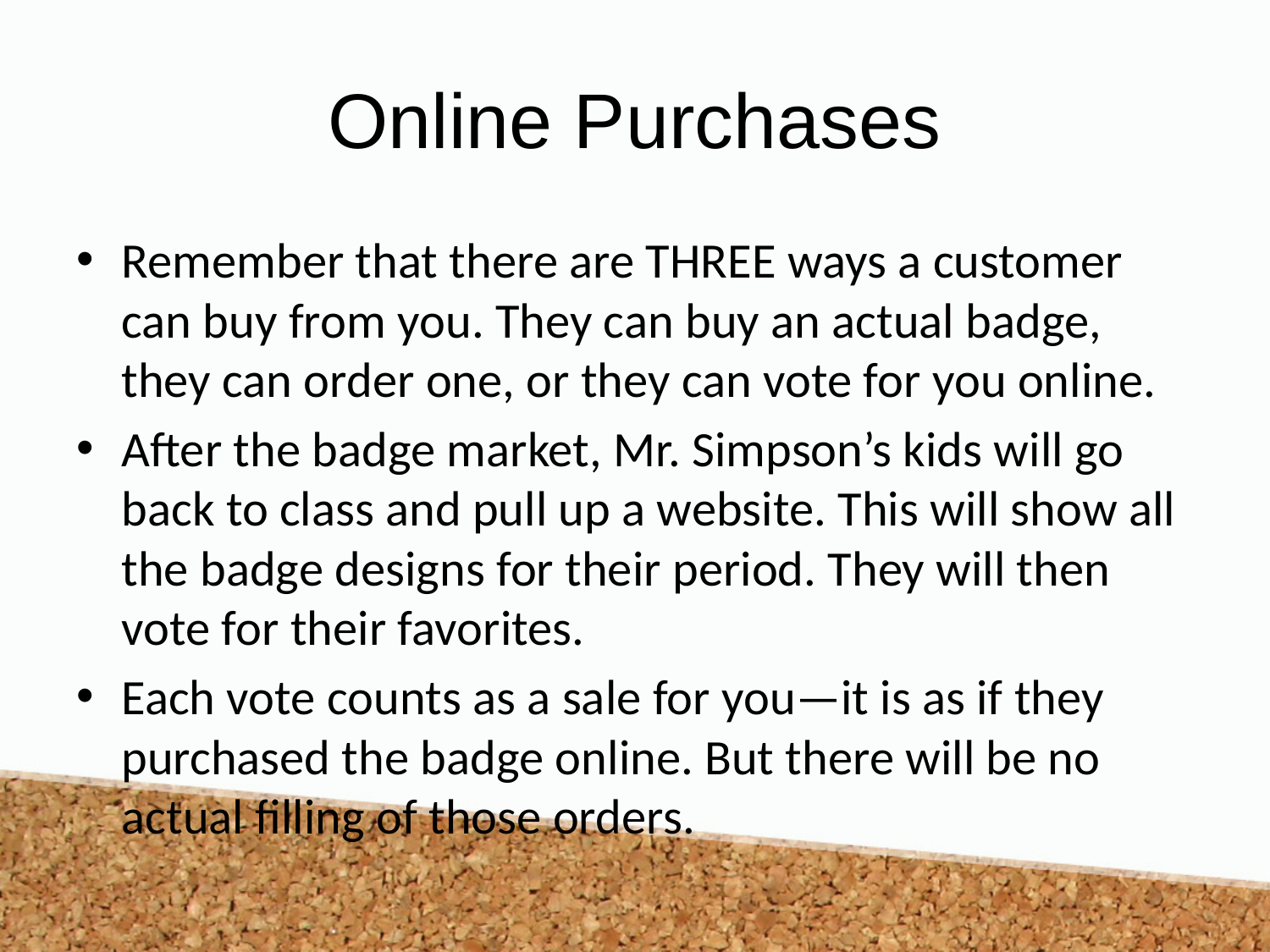

# Online Purchases
Remember that there are THREE ways a customer can buy from you. They can buy an actual badge, they can order one, or they can vote for you online.
After the badge market, Mr. Simpson’s kids will go back to class and pull up a website. This will show all the badge designs for their period. They will then vote for their favorites.
Each vote counts as a sale for you—it is as if they purchased the badge online. But there will be no actual filling of those orders.